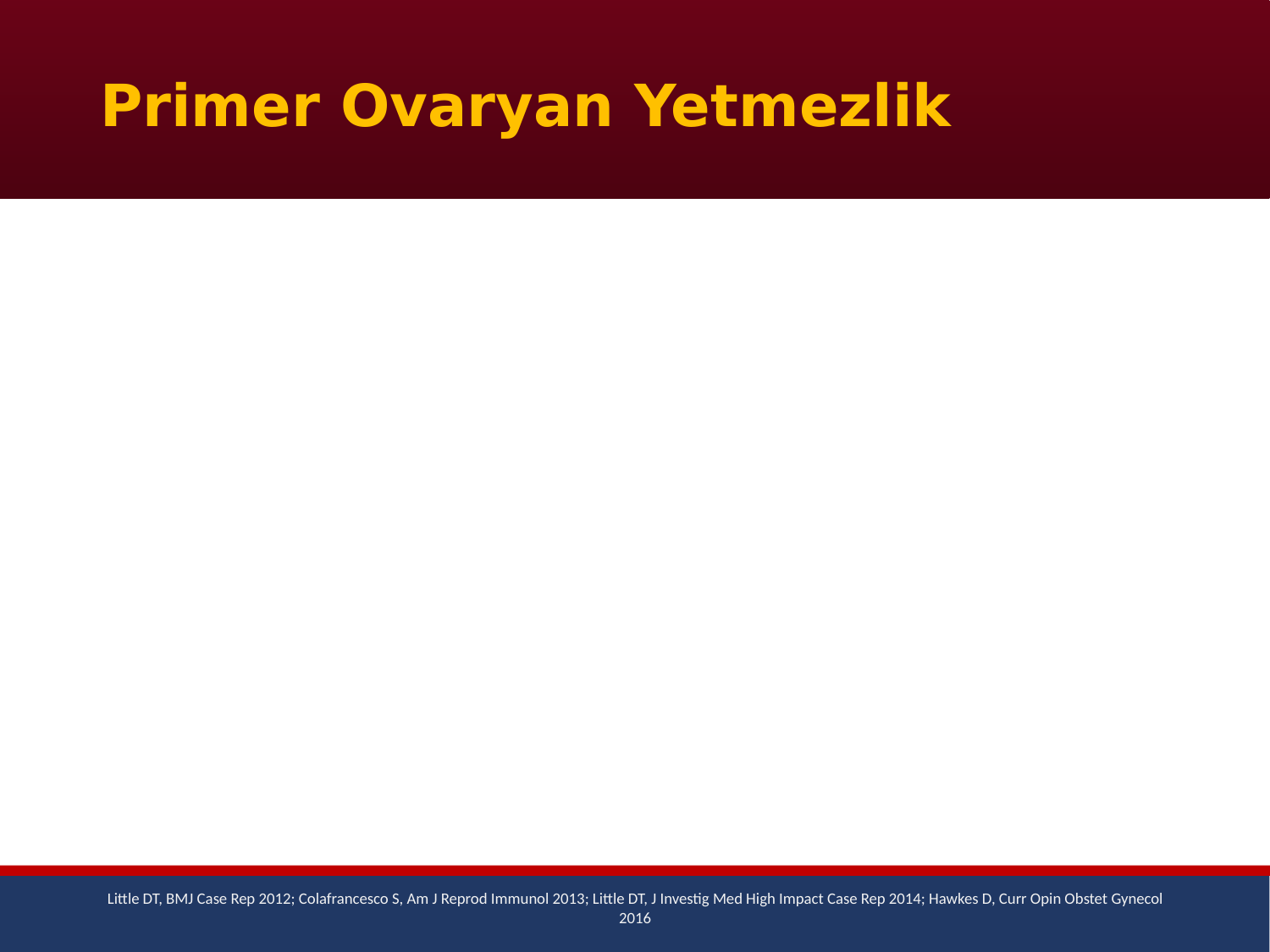

# Primer Ovaryan Yetmezlik

Little DT, BMJ Case Rep 2012; Colafrancesco S, Am J Reprod Immunol 2013; Little DT, J Investig Med High Impact Case Rep 2014; Hawkes D, Curr Opin Obstet Gynecol 2016